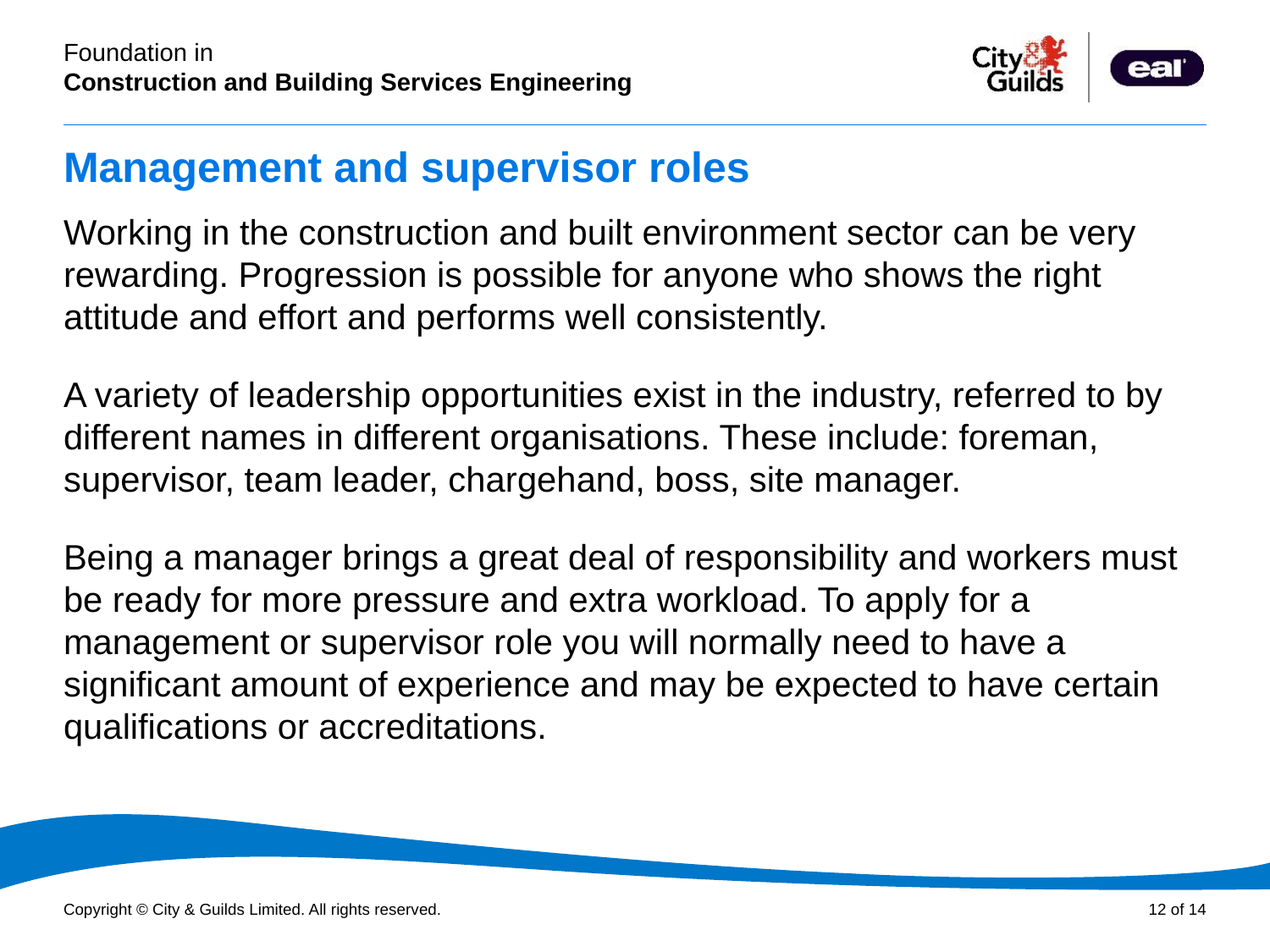

# Management and supervisor roles
Working in the construction and built environment sector can be very rewarding. Progression is possible for anyone who shows the right attitude and effort and performs well consistently.
A variety of leadership opportunities exist in the industry, referred to by different names in different organisations. These include: foreman, supervisor, team leader, chargehand, boss, site manager.
Being a manager brings a great deal of responsibility and workers must be ready for more pressure and extra workload. To apply for a management or supervisor role you will normally need to have a significant amount of experience and may be expected to have certain qualifications or accreditations.